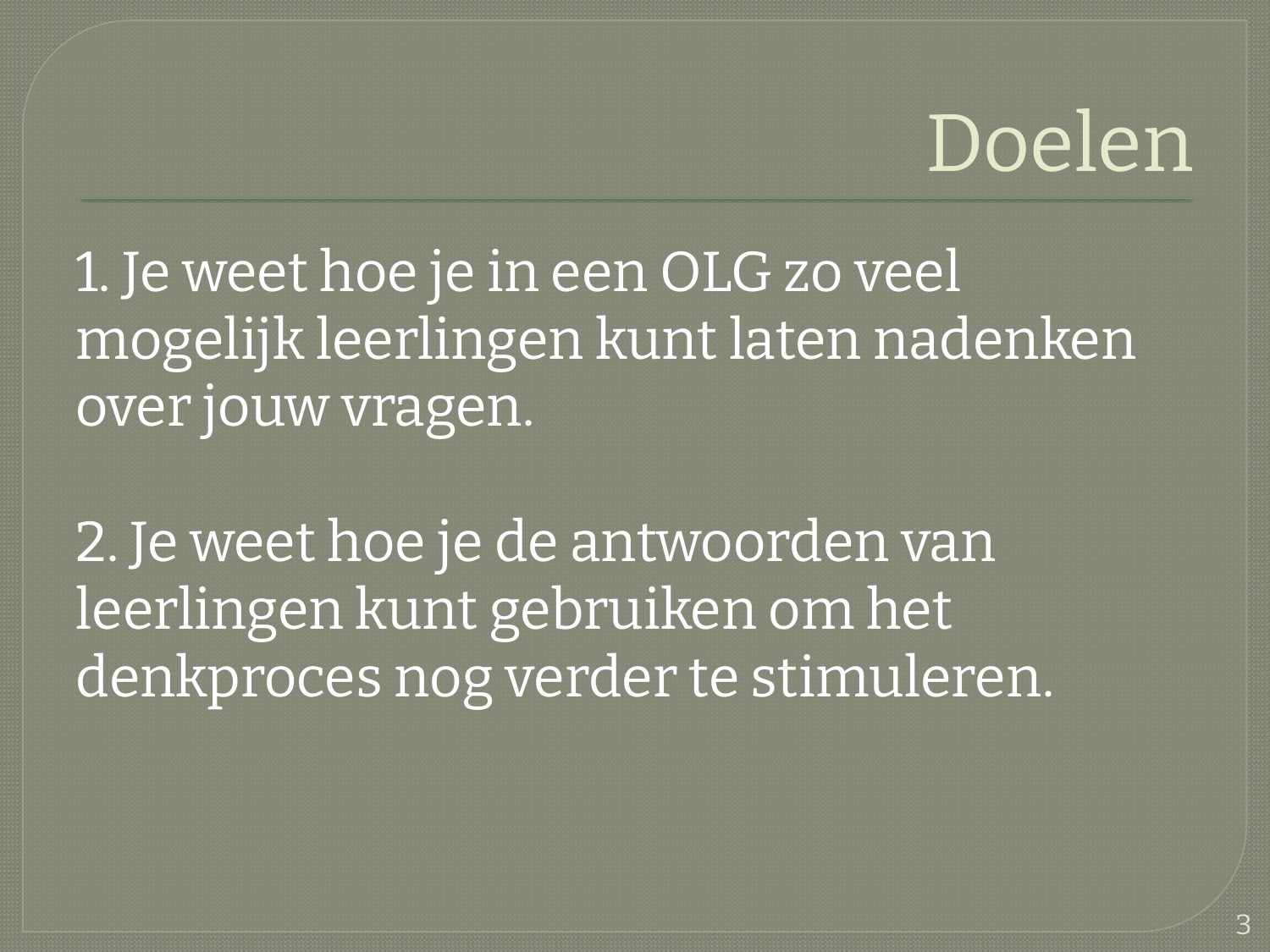

# Doelen
1. Je weet hoe je in een OLG zo veel mogelijk leerlingen kunt laten nadenken over jouw vragen.

2. Je weet hoe je de antwoorden van leerlingen kunt gebruiken om het denkproces nog verder te stimuleren.
3